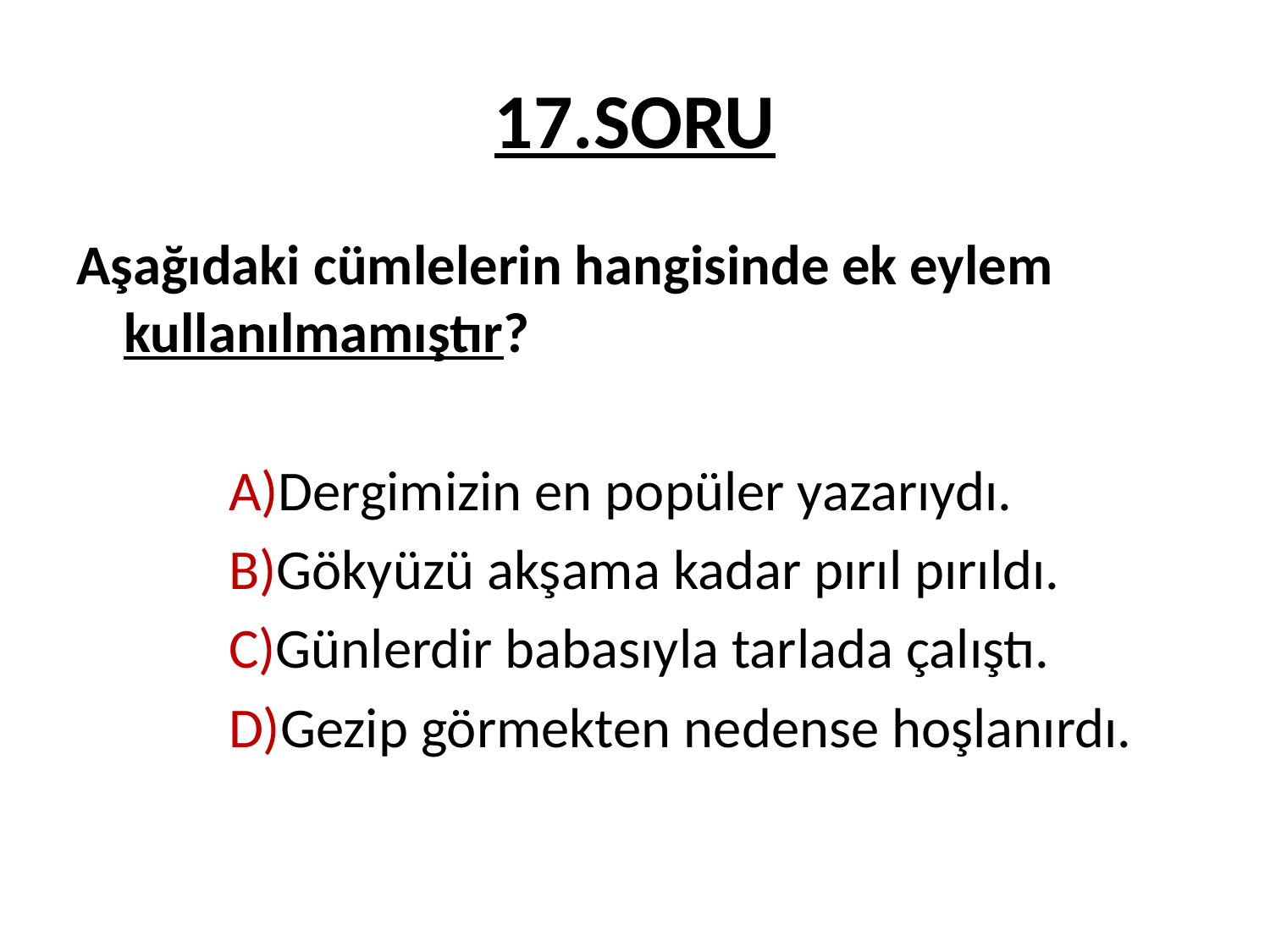

# 17.SORU
Aşağıdaki cümlelerin hangisinde ek eylem kullanılmamıştır?

            A)Dergimizin en popüler yazarıydı.
            B)Gökyüzü akşama kadar pırıl pırıldı.
            C)Günlerdir babasıyla tarlada çalıştı.
            D)Gezip görmekten nedense hoşlanırdı.